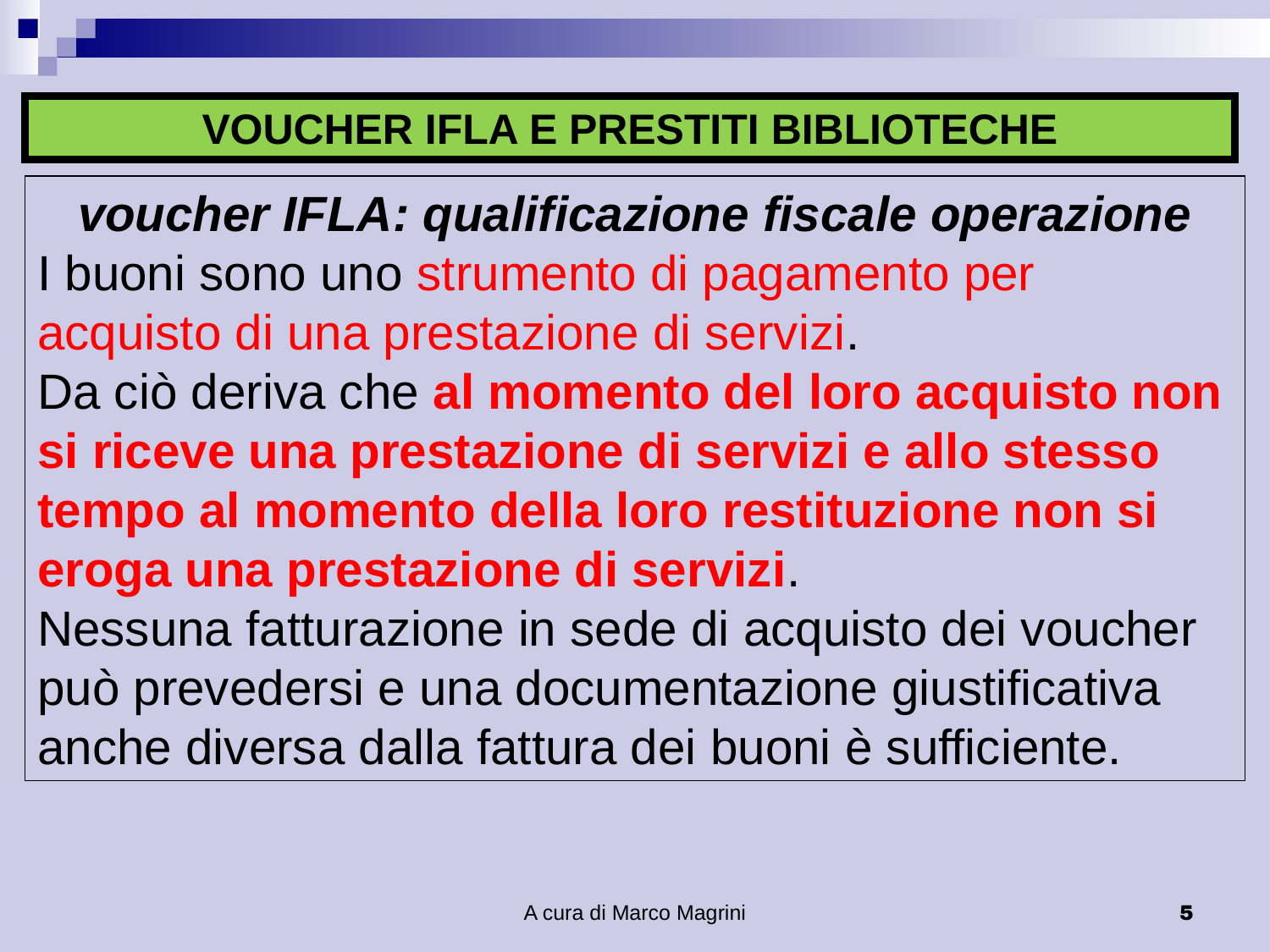

VOUCHER IFLA E PRESTITI BIBLIOTECHE
voucher IFLA: qualificazione fiscale operazione
I buoni sono uno strumento di pagamento per acquisto di una prestazione di servizi.
Da ciò deriva che al momento del loro acquisto non si riceve una prestazione di servizi e allo stesso tempo al momento della loro restituzione non si eroga una prestazione di servizi.
Nessuna fatturazione in sede di acquisto dei voucher può prevedersi e una documentazione giustificativa anche diversa dalla fattura dei buoni è sufficiente.

A cura di Marco Magrini
5